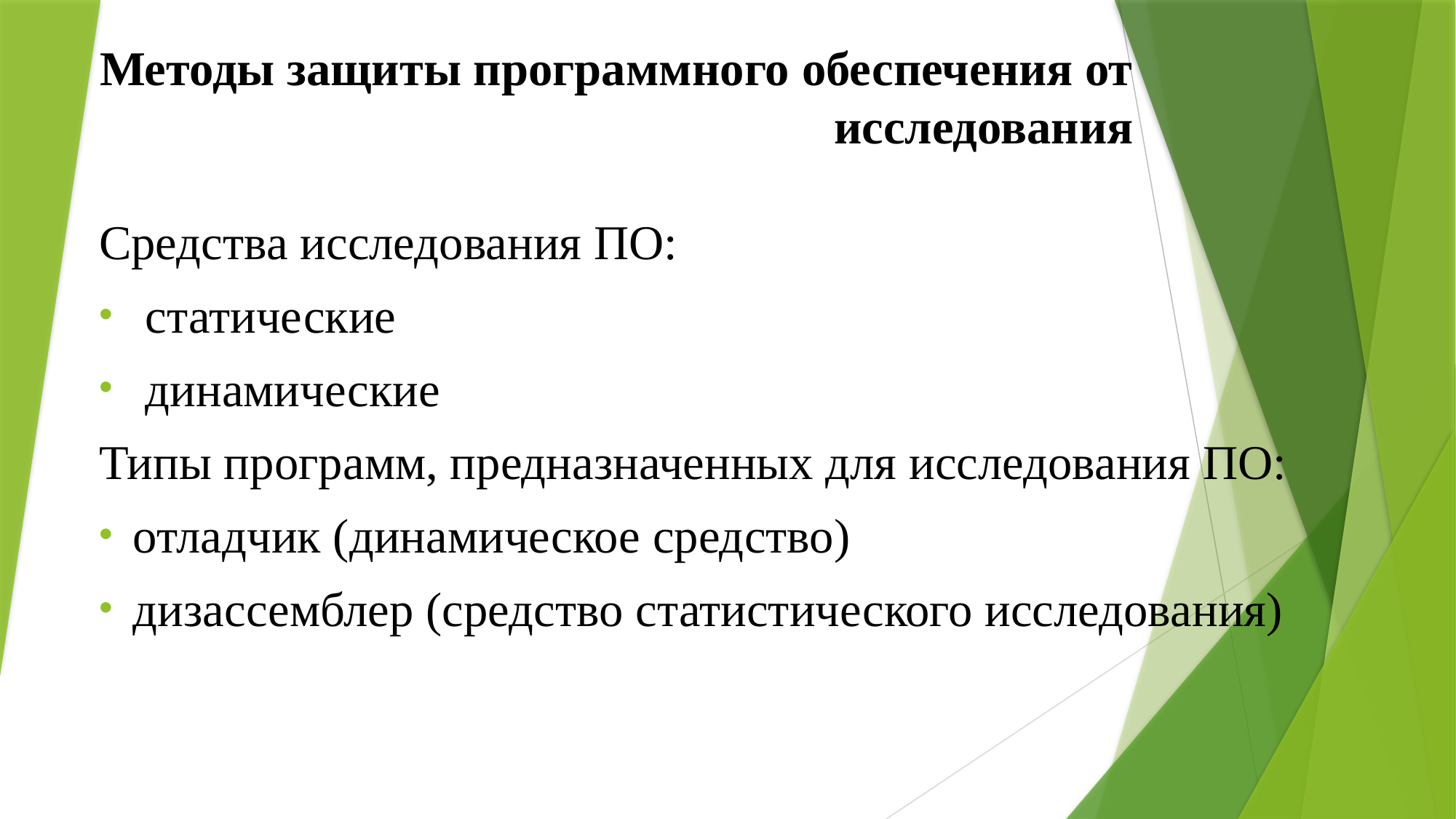

# Методы защиты программного обеспечения от исследования

Средства исследования ПО:
 статические
 динамические
Типы программ, предназначенных для исследования ПО:
отладчик (динамическое средство)
дизассемблер (средство статистического исследования)